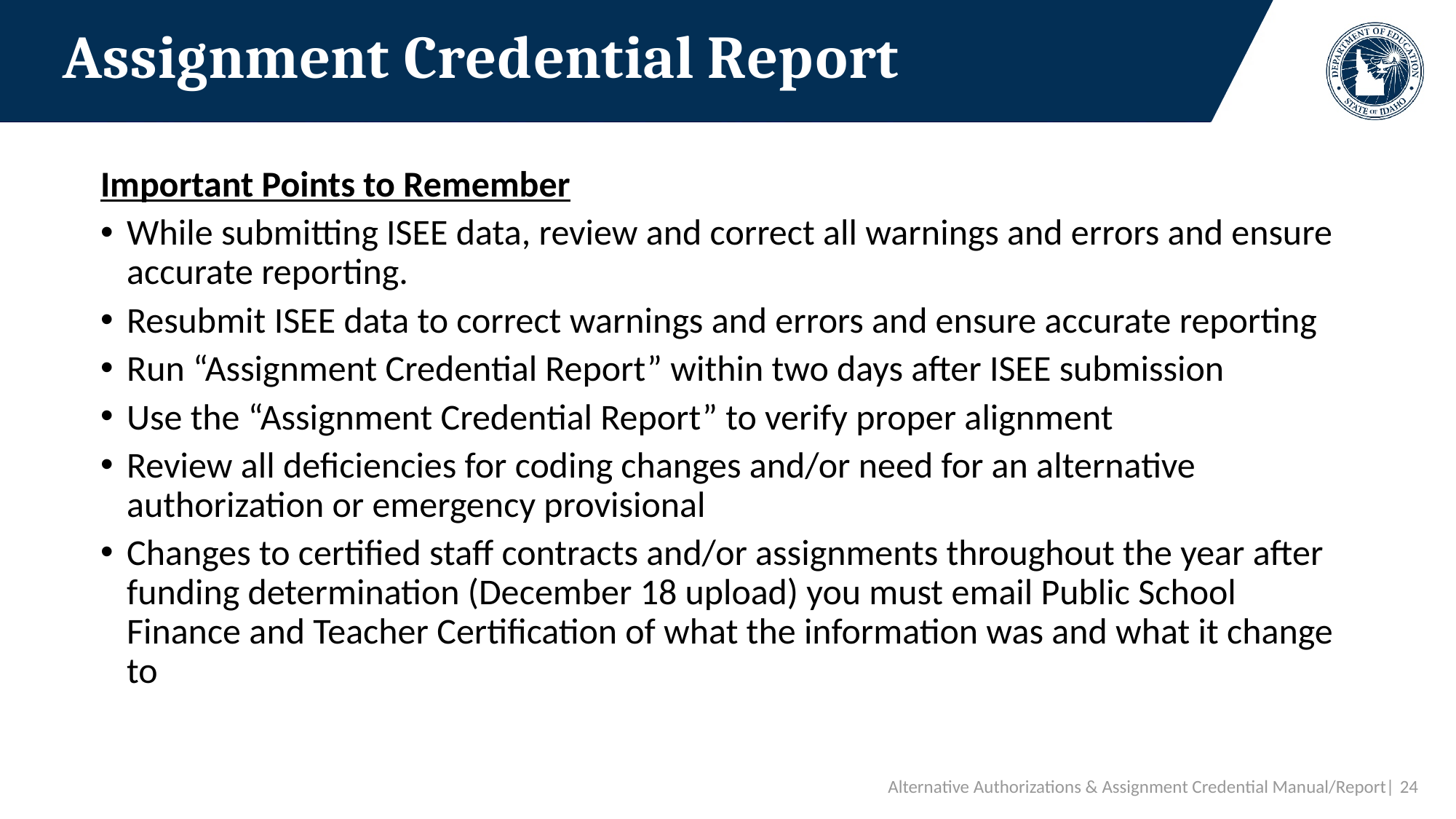

# Assignment Credential Report
Important Points to Remember
While submitting ISEE data, review and correct all warnings and errors and ensure accurate reporting.
Resubmit ISEE data to correct warnings and errors and ensure accurate reporting
Run “Assignment Credential Report” within two days after ISEE submission
Use the “Assignment Credential Report” to verify proper alignment
Review all deficiencies for coding changes and/or need for an alternative authorization or emergency provisional
Changes to certified staff contracts and/or assignments throughout the year after funding determination (December 18 upload) you must email Public School Finance and Teacher Certification of what the information was and what it change to
Alternative Authorizations & Assignment Credential Manual/Report| 24